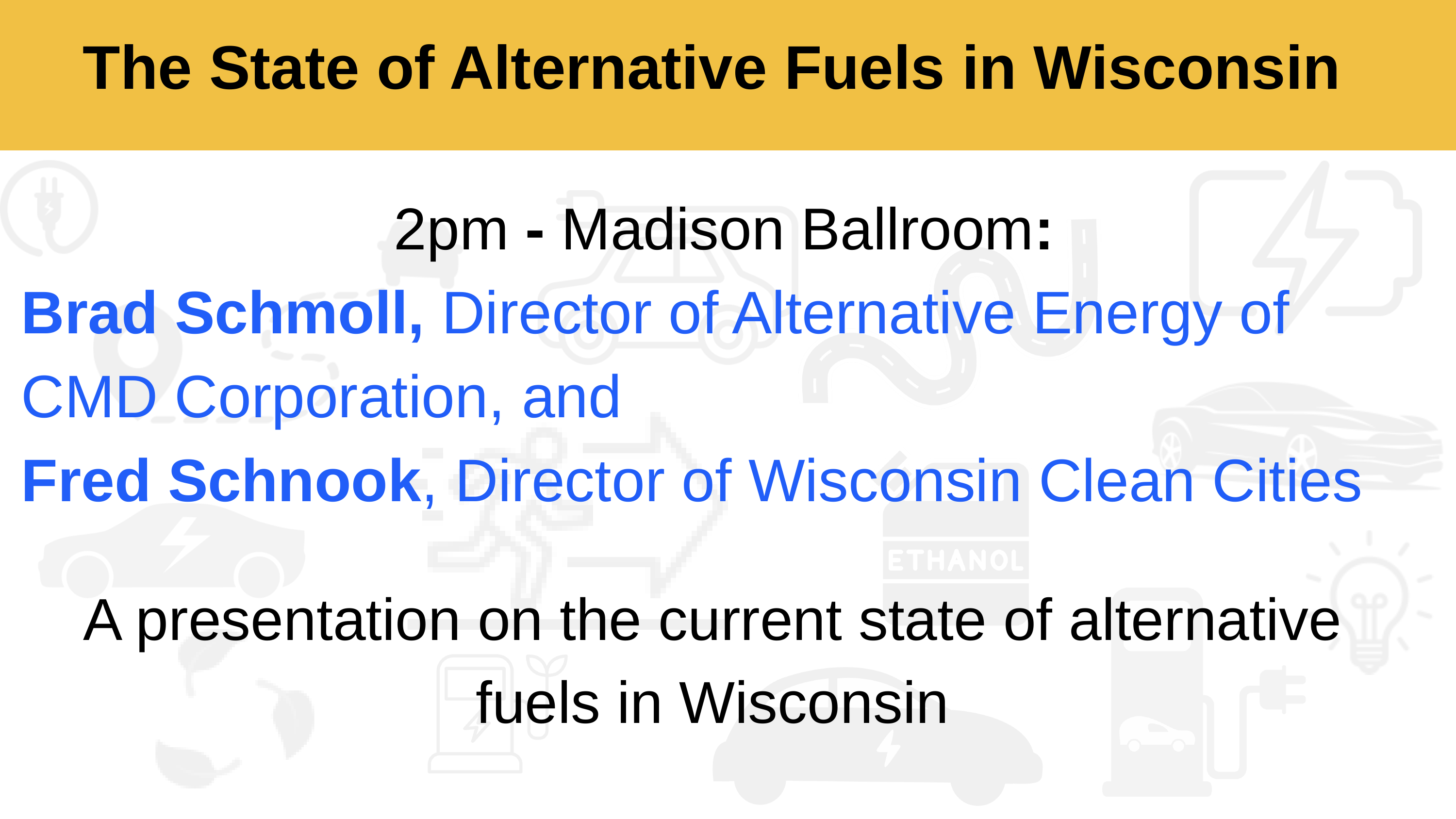

The State of Alternative Fuels in Wisconsin

2pm - Madison Ballroom:
Brad Schmoll, Director of Alternative Energy of CMD Corporation, and
Fred Schnook, Director of Wisconsin Clean Cities

A presentation on the current state of alternative fuels in Wisconsin